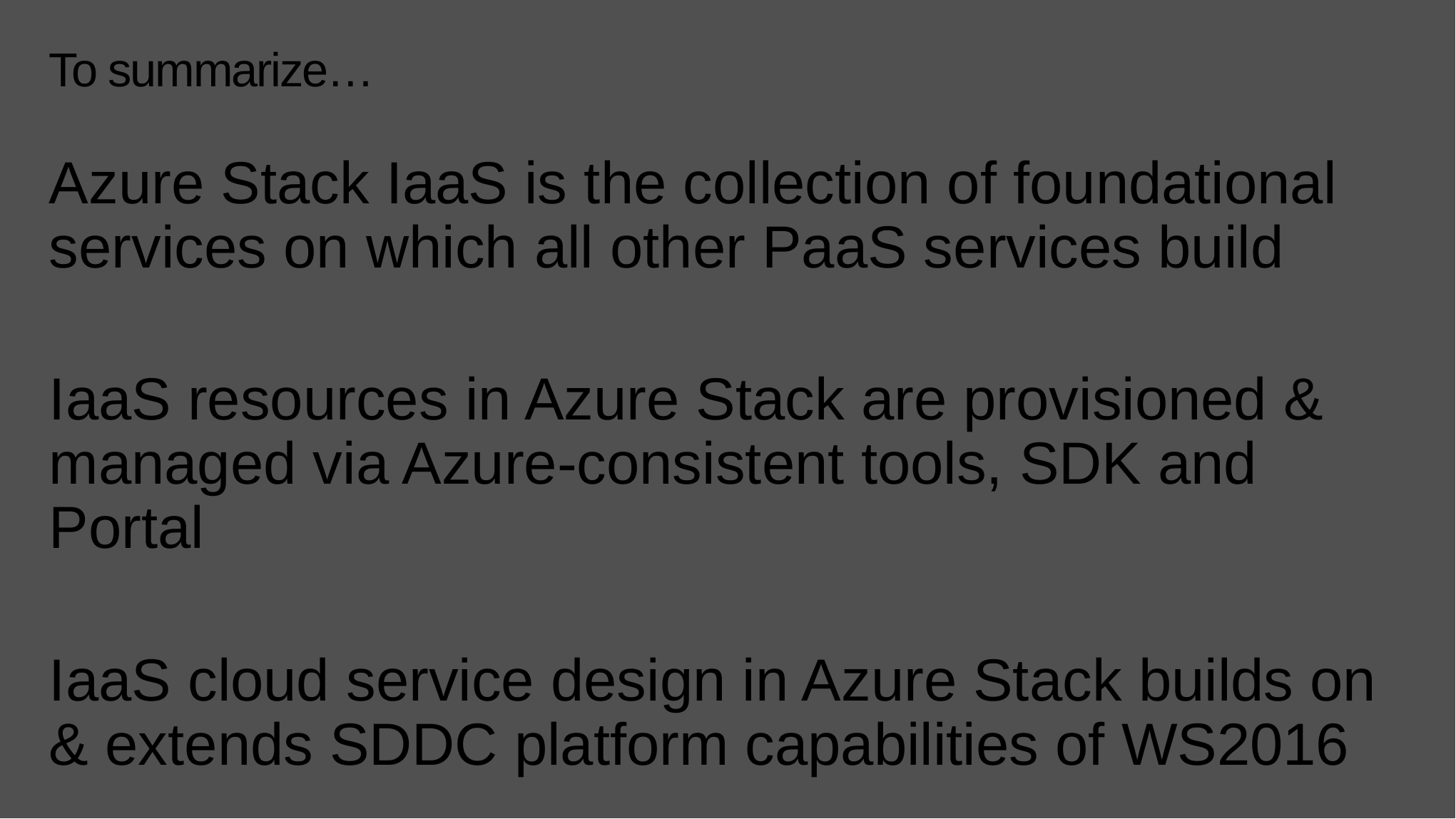

# To summarize…
Azure Stack IaaS is the collection of foundational services on which all other PaaS services build

IaaS resources in Azure Stack are provisioned & managed via Azure-consistent tools, SDK and Portal

IaaS cloud service design in Azure Stack builds on & extends SDDC platform capabilities of WS2016